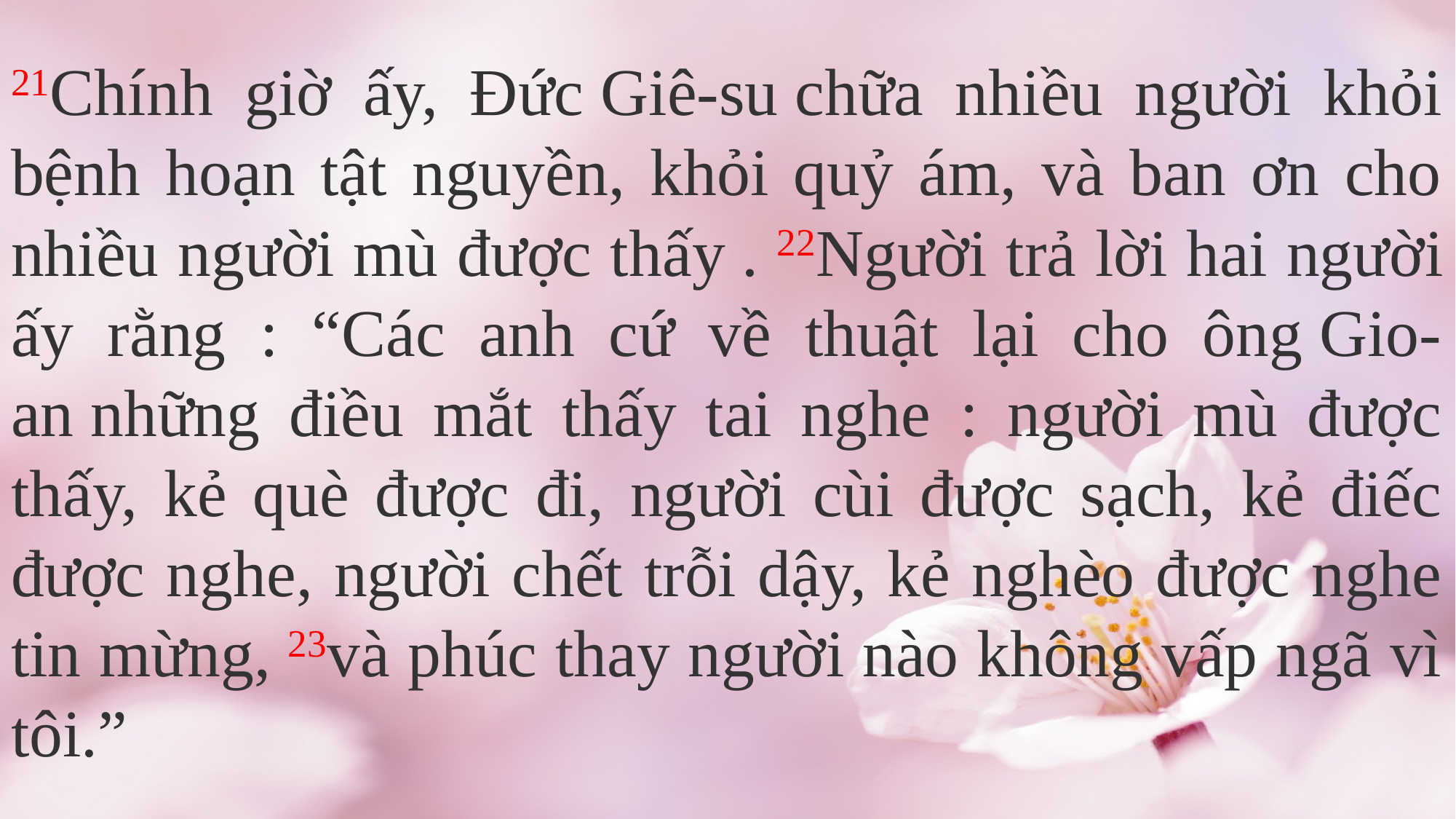

21Chính giờ ấy, Đức Giê-su chữa nhiều người khỏi bệnh hoạn tật nguyền, khỏi quỷ ám, và ban ơn cho nhiều người mù được thấy . 22Người trả lời hai người ấy rằng : “Các anh cứ về thuật lại cho ông Gio-an những điều mắt thấy tai nghe : người mù được thấy, kẻ què được đi, người cùi được sạch, kẻ điếc được nghe, người chết trỗi dậy, kẻ nghèo được nghe tin mừng, 23và phúc thay người nào không vấp ngã vì tôi.”